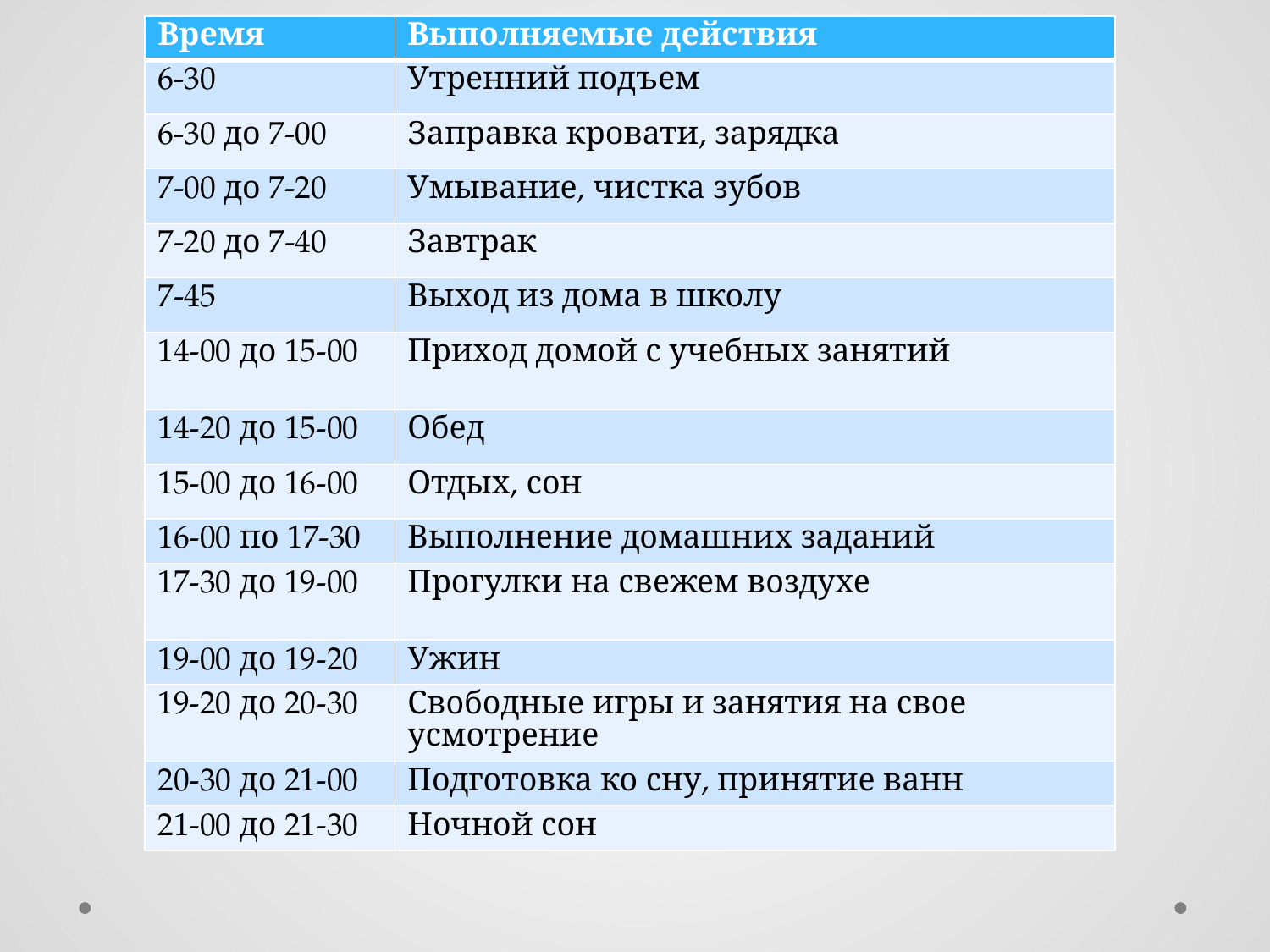

| Время | Выполняемые действия |
| --- | --- |
| 6-30 | Утренний подъем |
| 6-30 до 7-00 | Заправка кровати, зарядка |
| 7-00 до 7-20 | Умывание, чистка зубов |
| 7-20 до 7-40 | Завтрак |
| 7-45 | Выход из дома в школу |
| 14-00 до 15-00 | Приход домой с учебных занятий |
| 14-20 до 15-00 | Обед |
| 15-00 до 16-00 | Отдых, сон |
| 16-00 по 17-30 | Выполнение домашних заданий |
| 17-30 до 19-00 | Прогулки на свежем воздухе |
| 19-00 до 19-20 | Ужин |
| 19-20 до 20-30 | Свободные игры и занятия на свое усмотрение |
| 20-30 до 21-00 | Подготовка ко сну, принятие ванн |
| 21-00 до 21-30 | Ночной сон |